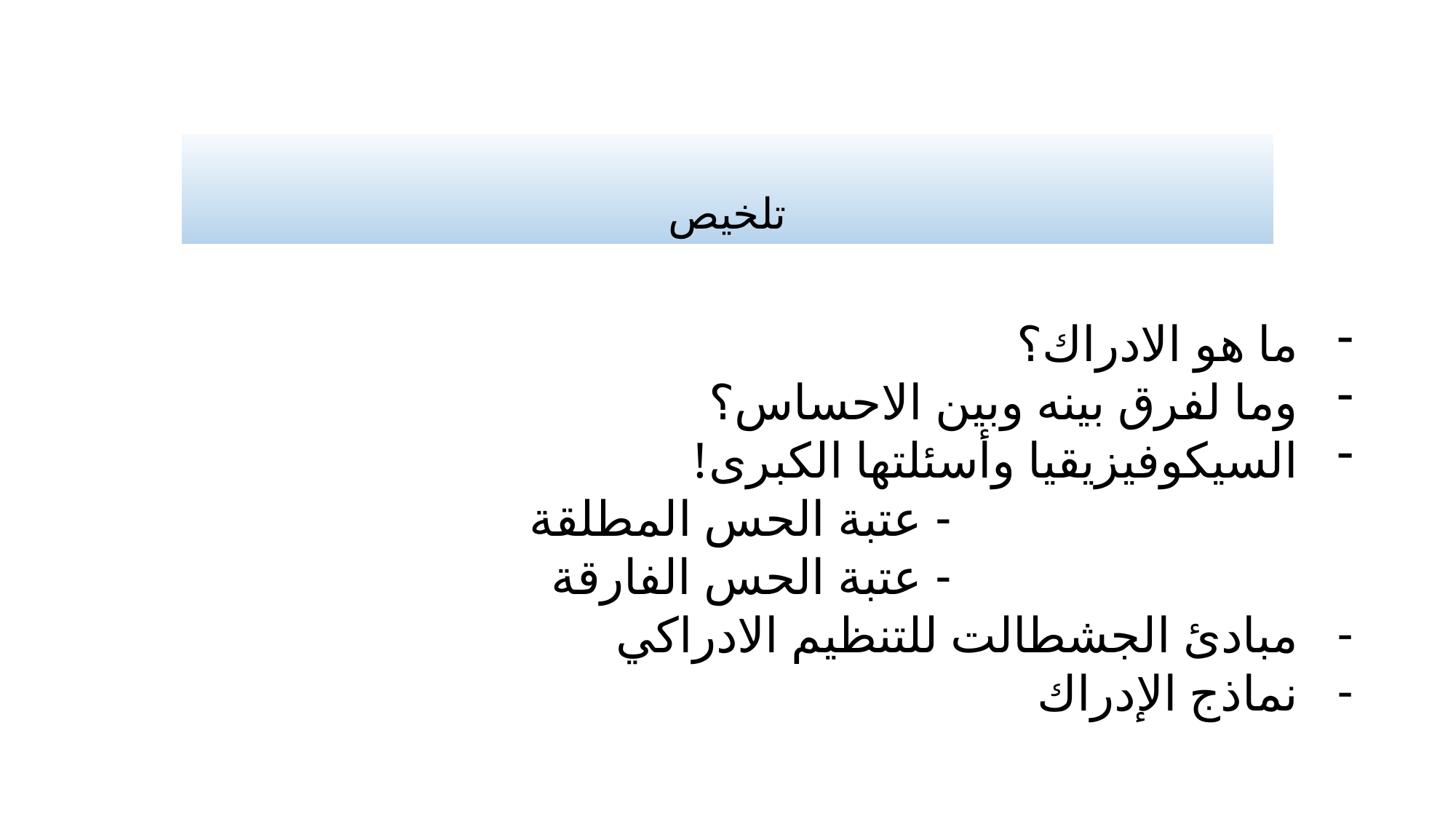

# تلخيص
ما هو الادراك؟
وما لفرق بينه وبين الاحساس؟
السيكوفيزيقيا وأسئلتها الكبرى!
                                - عتبة الحس المطلقة
                                - عتبة الحس الفارقة
مبادئ الجشطالت للتنظيم الادراكي
نماذج الإدراك